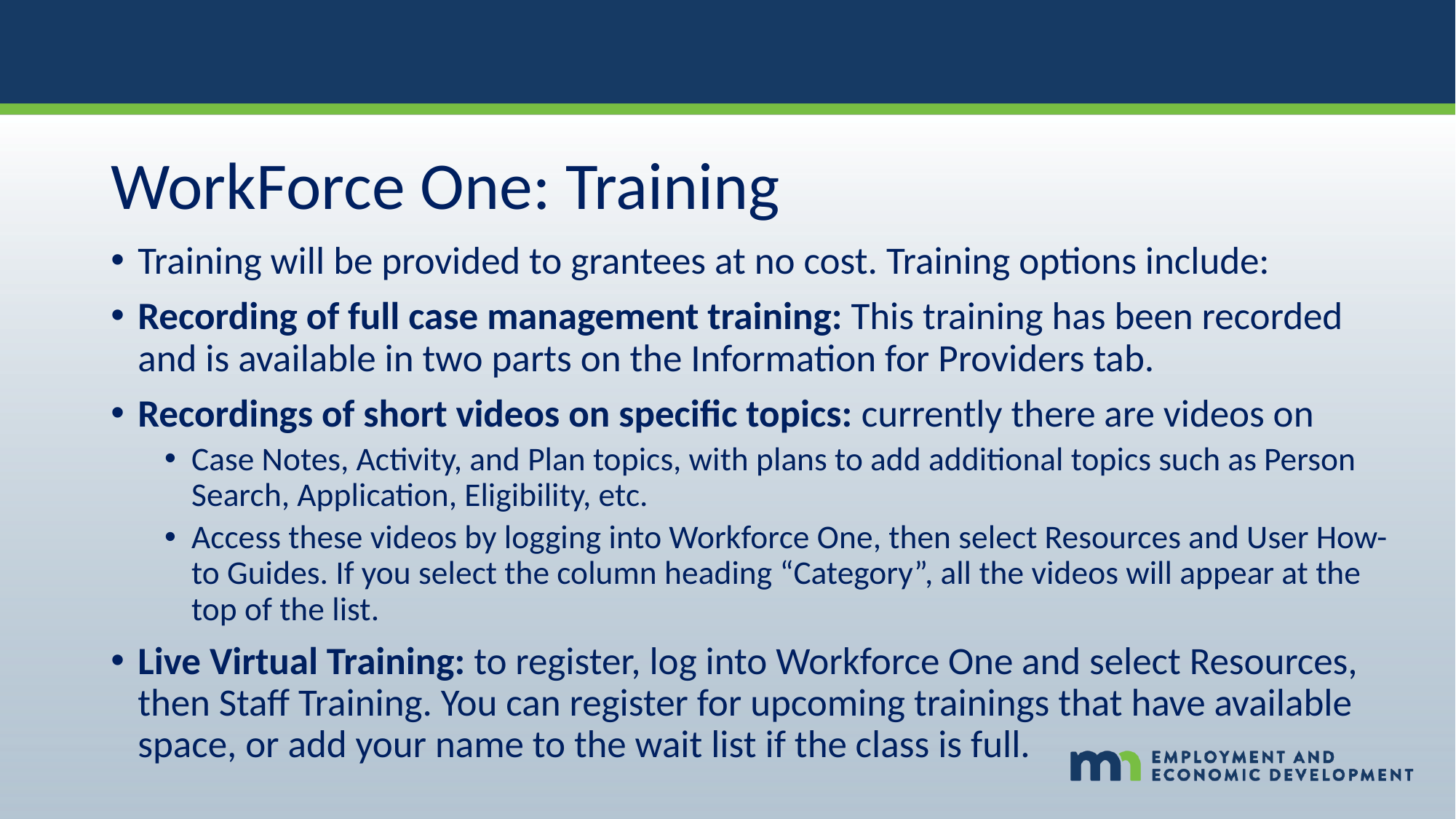

WorkForce One: Training
Training will be provided to grantees at no cost. Training options include:
Recording of full case management training: This training has been recorded and is available in two parts on the Information for Providers tab.
Recordings of short videos on specific topics: currently there are videos on
Case Notes, Activity, and Plan topics, with plans to add additional topics such as Person Search, Application, Eligibility, etc.
Access these videos by logging into Workforce One, then select Resources and User How-to Guides. If you select the column heading “Category”, all the videos will appear at the top of the list.
Live Virtual Training: to register, log into Workforce One and select Resources, then Staff Training. You can register for upcoming trainings that have available space, or add your name to the wait list if the class is full.